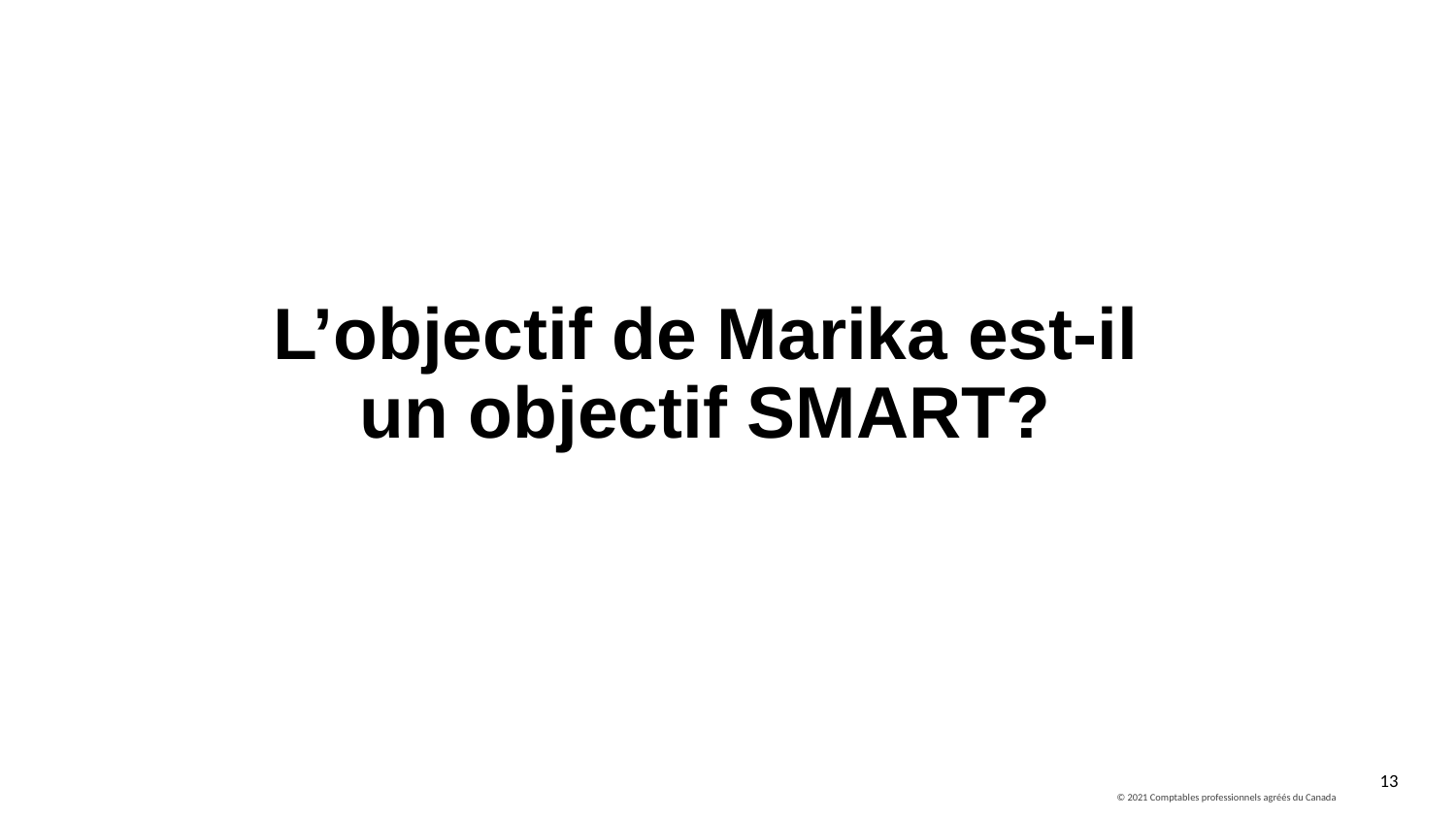

# L’objectif de Marika est-il un objectif SMART?
13
© 2021 Comptables professionnels agréés du Canada